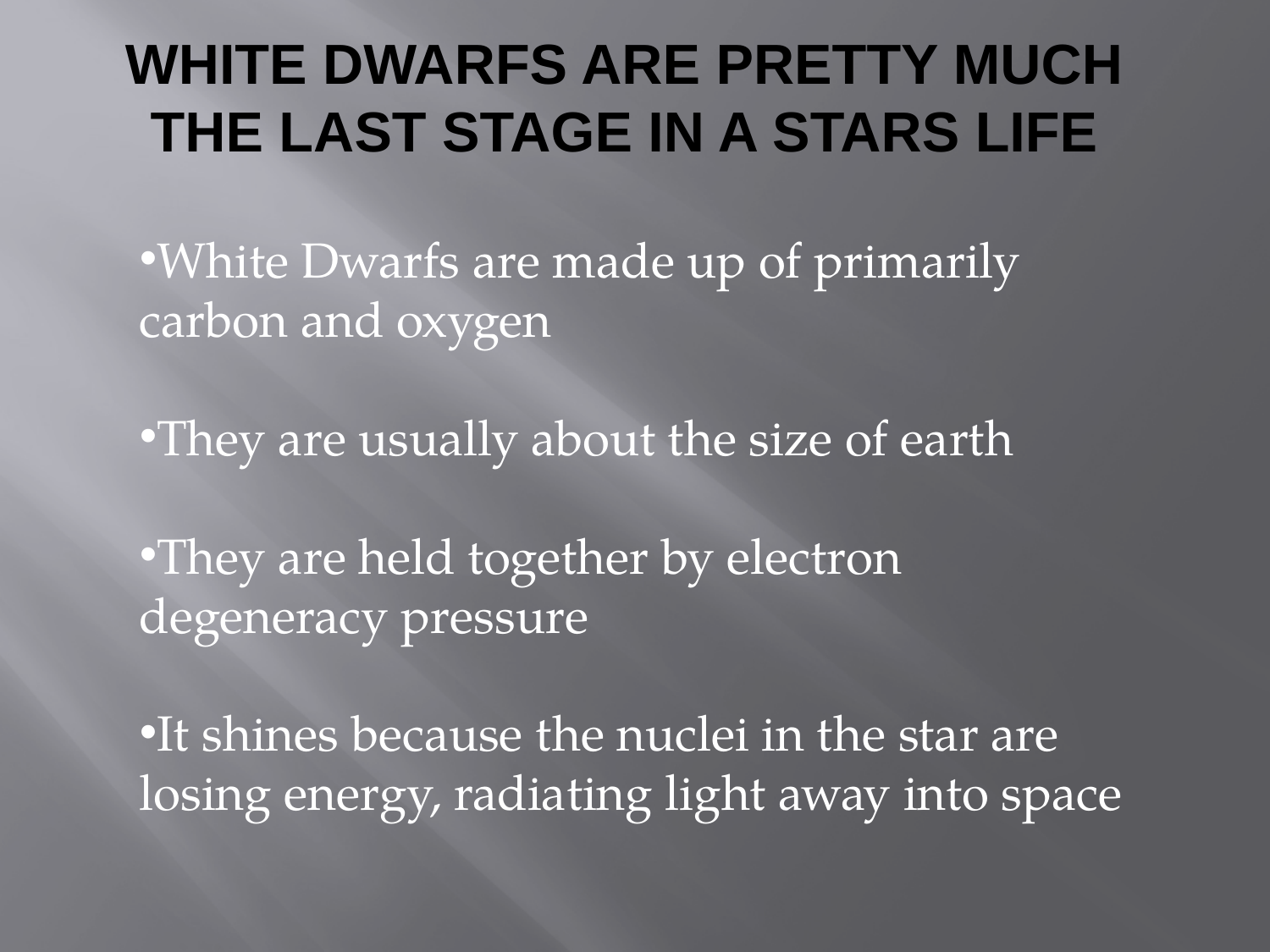

# White Dwarfs are pretty much the last stage in a stars life
White Dwarfs are made up of primarily carbon and oxygen

They are usually about the size of earth

They are held together by electron degeneracy pressure

It shines because the nuclei in the star are losing energy, radiating light away into space